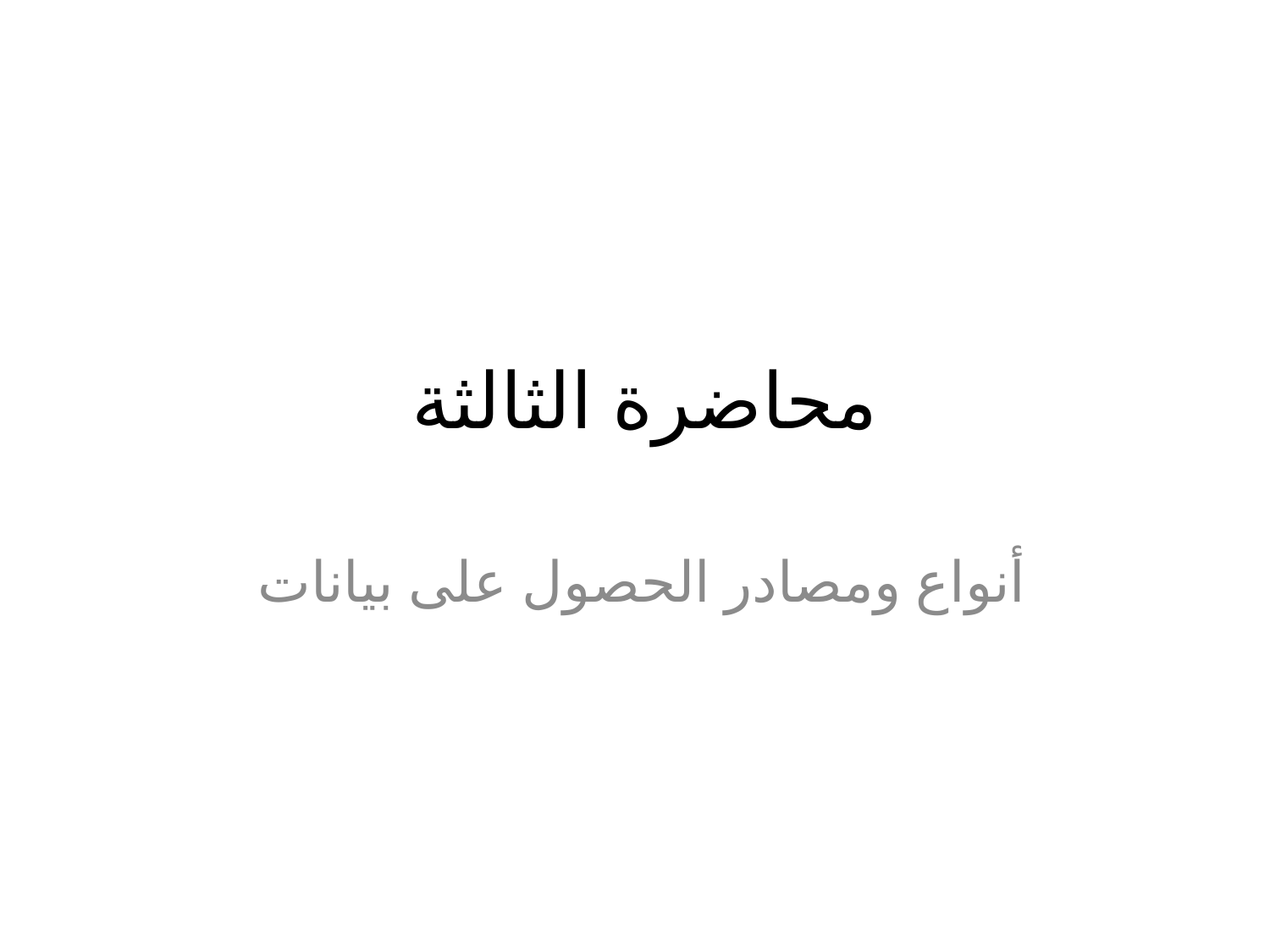

# محاضرة الثالثة
أنواع ومصادر الحصول على بيانات